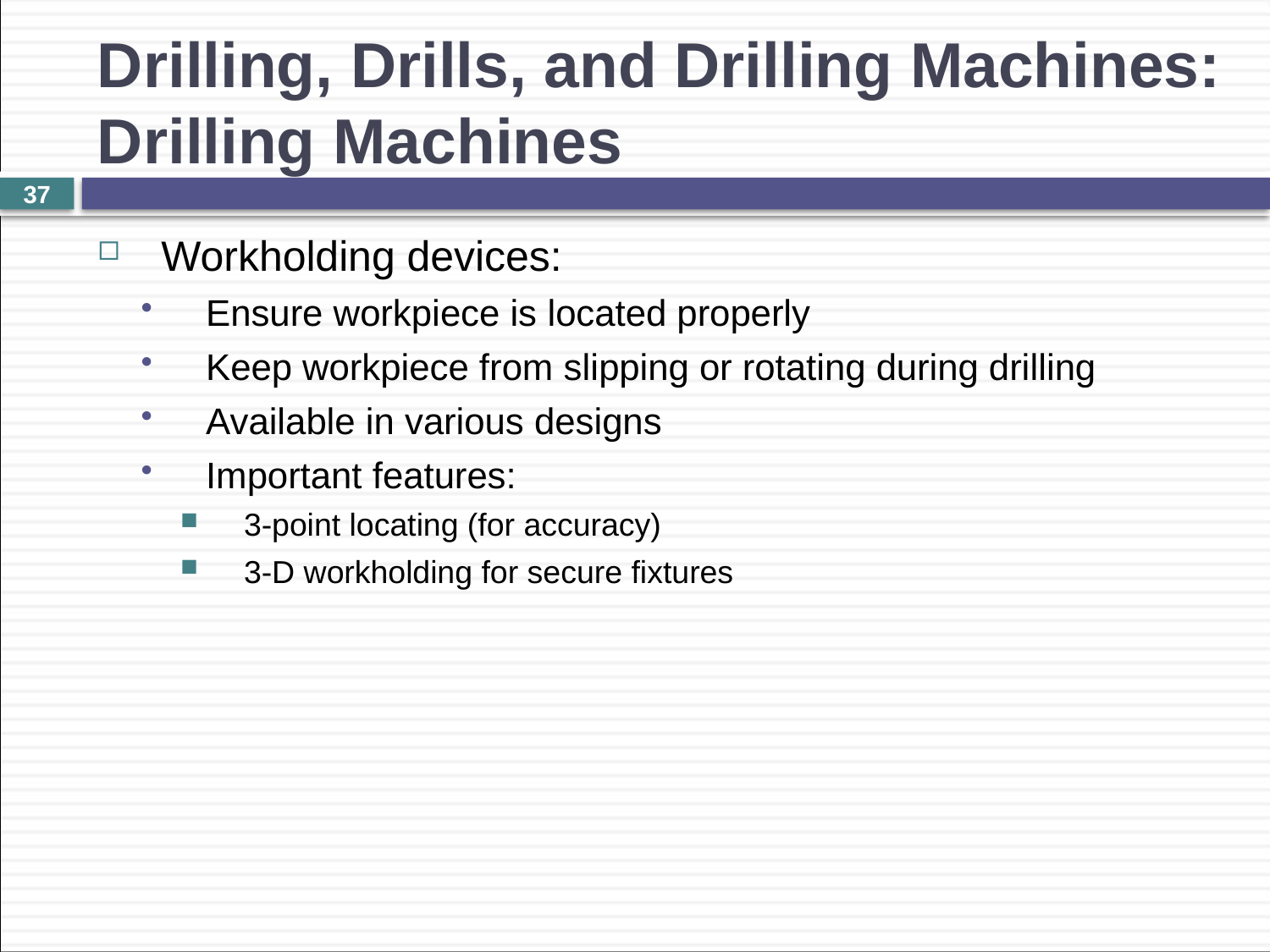

Drilling, Drills, and Drilling Machines:
Drilling Machines
37
Workholding devices:
Ensure workpiece is located properly
Keep workpiece from slipping or rotating during drilling
Available in various designs
Important features:
3-point locating (for accuracy)
3-D workholding for secure fixtures